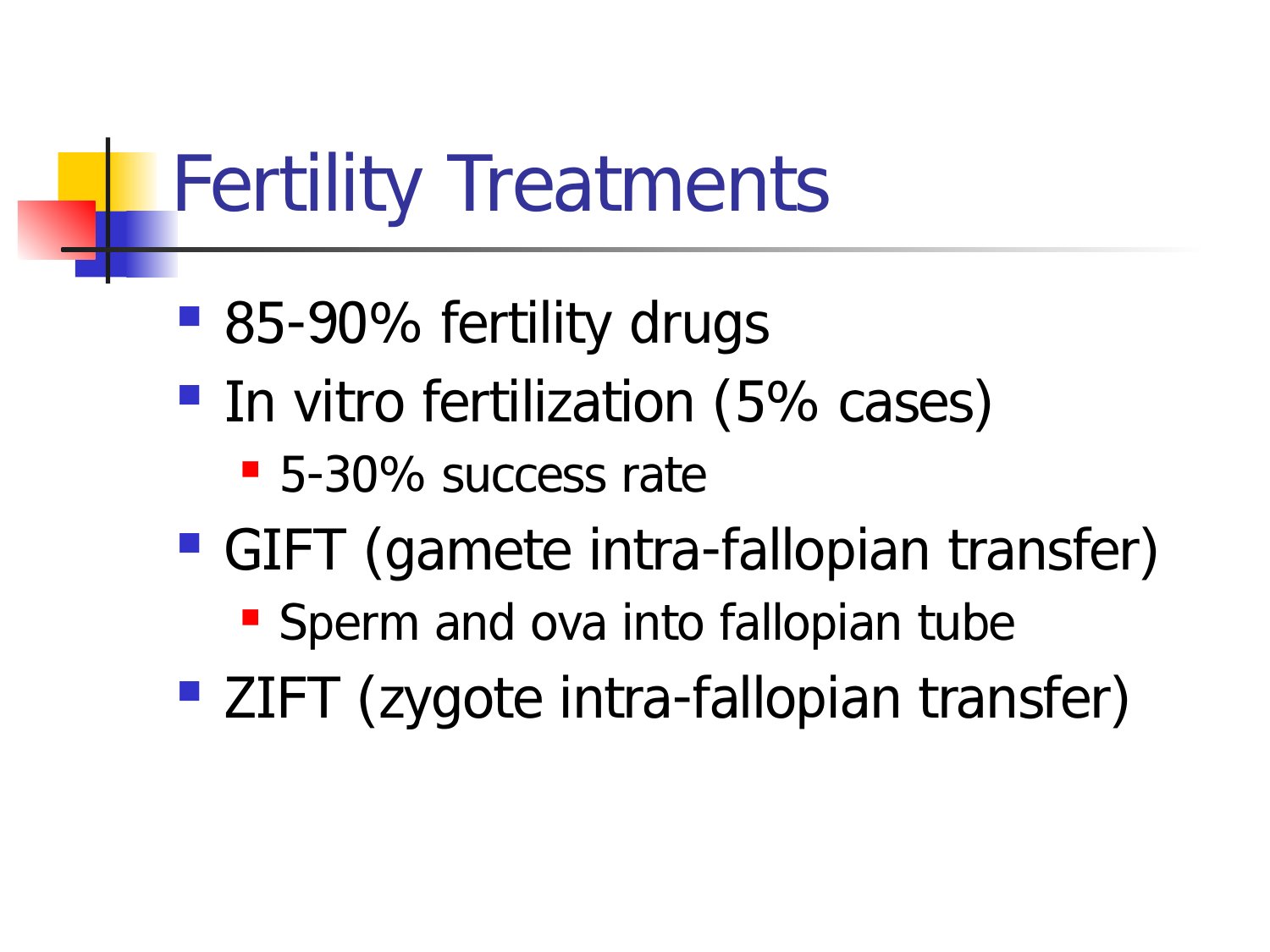

# Fertility Treatments
85-90% fertility drugs
In vitro fertilization (5% cases)
5-30% success rate
GIFT (gamete intra-fallopian transfer)
Sperm and ova into fallopian tube
ZIFT (zygote intra-fallopian transfer)